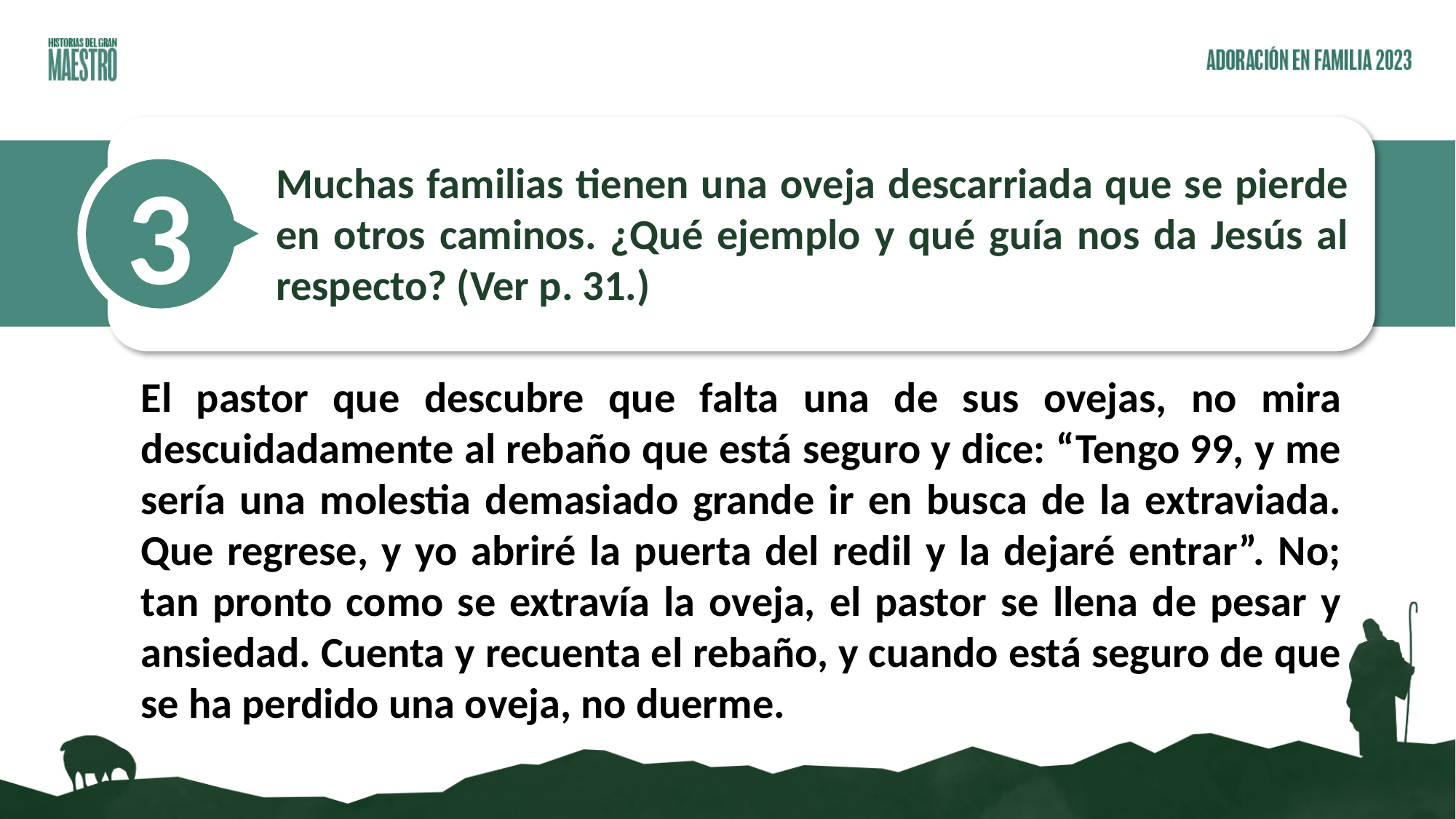

3
Muchas familias tienen una oveja descarriada que se pierde en otros caminos. ¿Qué ejemplo y qué guía nos da Jesús al respecto? (Ver p. 31.)
El pastor que descubre que falta una de sus ovejas, no mira descuidadamente al rebaño que está seguro y dice: “Tengo 99, y me sería una molestia demasiado grande ir en busca de la extraviada. Que regrese, y yo abriré la puerta del redil y la dejaré entrar”. No; tan pronto como se extravía la oveja, el pastor se llena de pesar y ansiedad. Cuenta y recuenta el rebaño, y cuando está seguro de que se ha perdido una oveja, no duerme.